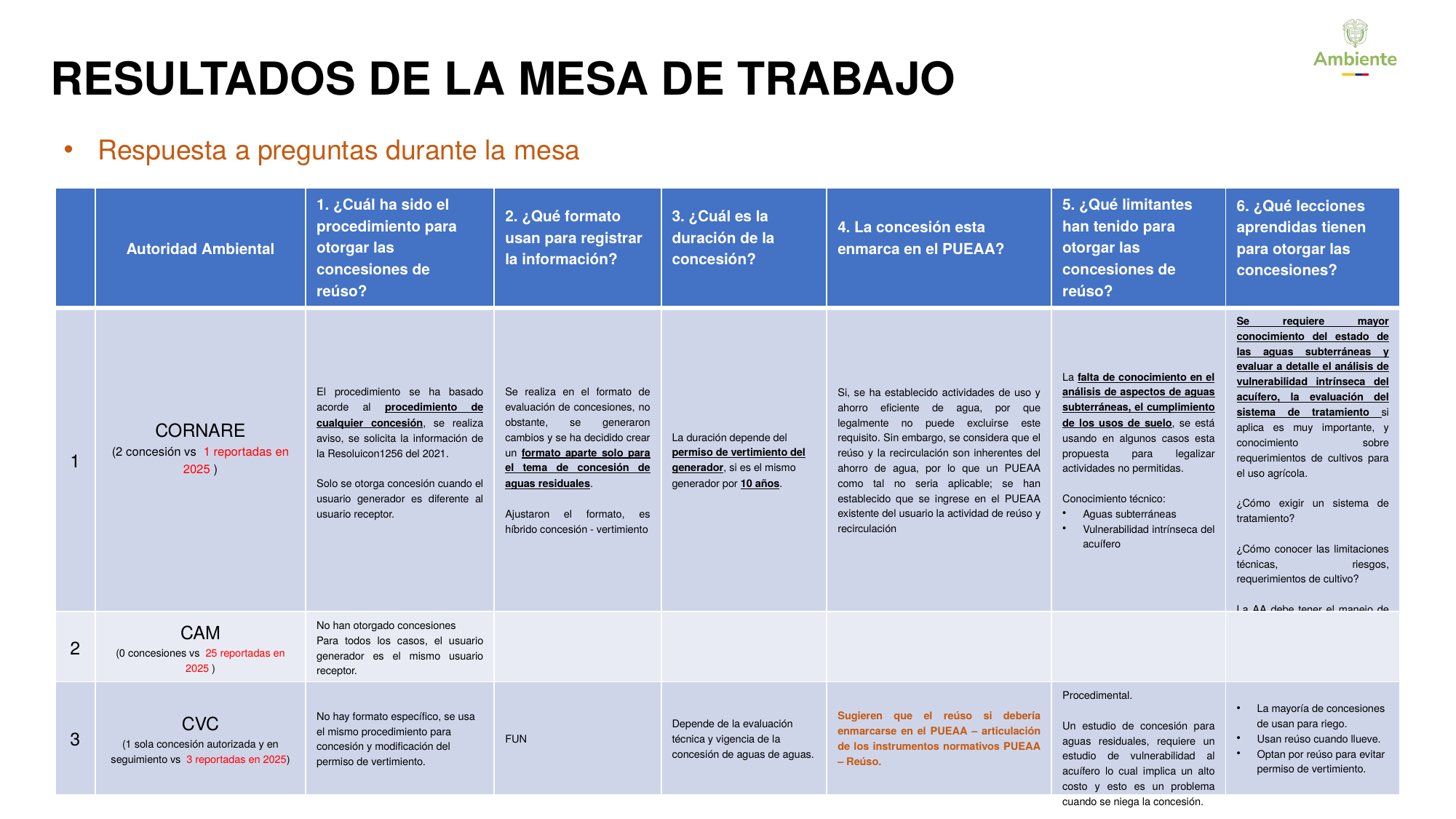

RESULTADOS DE LA MESA DE TRABAJO
Respuesta a preguntas durante la mesa
|  | Autoridad Ambiental | 1. ¿Cuál ha sido el procedimiento para otorgar las concesiones de reúso? | 2. ¿Qué formato usan para registrar la información? | 3. ¿Cuál es la duración de la concesión? | 4. La concesión esta enmarca en el PUEAA? | 5. ¿Qué limitantes han tenido para otorgar las concesiones de reúso? | 6. ¿Qué lecciones aprendidas tienen para otorgar las concesiones? |
| --- | --- | --- | --- | --- | --- | --- | --- |
| 1 | CORNARE (2 concesión vs 1 reportadas en 2025 ) | El procedimiento se ha basado acorde al procedimiento de cualquier concesión, se realiza aviso, se solicita la información de la Resoluicon1256 del 2021. Solo se otorga concesión cuando el usuario generador es diferente al usuario receptor. | Se realiza en el formato de evaluación de concesiones, no obstante, se generaron cambios y se ha decidido crear un formato aparte solo para el tema de concesión de aguas residuales. Ajustaron el formato, es híbrido concesión - vertimiento | La duración depende del permiso de vertimiento del generador, si es el mismo generador por 10 años. | Si, se ha establecido actividades de uso y ahorro eficiente de agua, por que legalmente no puede excluirse este requisito. Sin embargo, se considera que el reúso y la recirculación son inherentes del ahorro de agua, por lo que un PUEAA como tal no seria aplicable; se han establecido que se ingrese en el PUEAA existente del usuario la actividad de reúso y recirculación | La falta de conocimiento en el análisis de aspectos de aguas subterráneas, el cumplimiento de los usos de suelo, se está usando en algunos casos esta propuesta para legalizar actividades no permitidas. Conocimiento técnico: Aguas subterráneas Vulnerabilidad intrínseca del acuífero | Se requiere mayor conocimiento del estado de las aguas subterráneas y evaluar a detalle el análisis de vulnerabilidad intrínseca del acuífero, la evaluación del sistema de tratamiento si aplica es muy importante, y conocimiento sobre requerimientos de cultivos para el uso agrícola. ¿Cómo exigir un sistema de tratamiento? ¿Cómo conocer las limitaciones técnicas, riesgos, requerimientos de cultivo? La AA debe tener el manejo de estos temas, criterio técnico para poder hacer la evaluación del permiso. |
| 2 | CAM (0 concesiones vs 25 reportadas en 2025 ) | No han otorgado concesiones Para todos los casos, el usuario generador es el mismo usuario receptor. |  |  |  |  |  |
| 3 | CVC (1 sola concesión autorizada y en seguimiento vs 3 reportadas en 2025) | No hay formato específico, se usa el mismo procedimiento para concesión y modificación del permiso de vertimiento. | FUN | Depende de la evaluación técnica y vigencia de la concesión de aguas de aguas. | Sugieren que el reúso si debería enmarcarse en el PUEAA – articulación de los instrumentos normativos PUEAA – Reúso. | Procedimental. Un estudio de concesión para aguas residuales, requiere un estudio de vulnerabilidad al acuífero lo cual implica un alto costo y esto es un problema cuando se niega la concesión. | La mayoría de concesiones de usan para riego. Usan reúso cuando llueve. Optan por reúso para evitar permiso de vertimiento. |